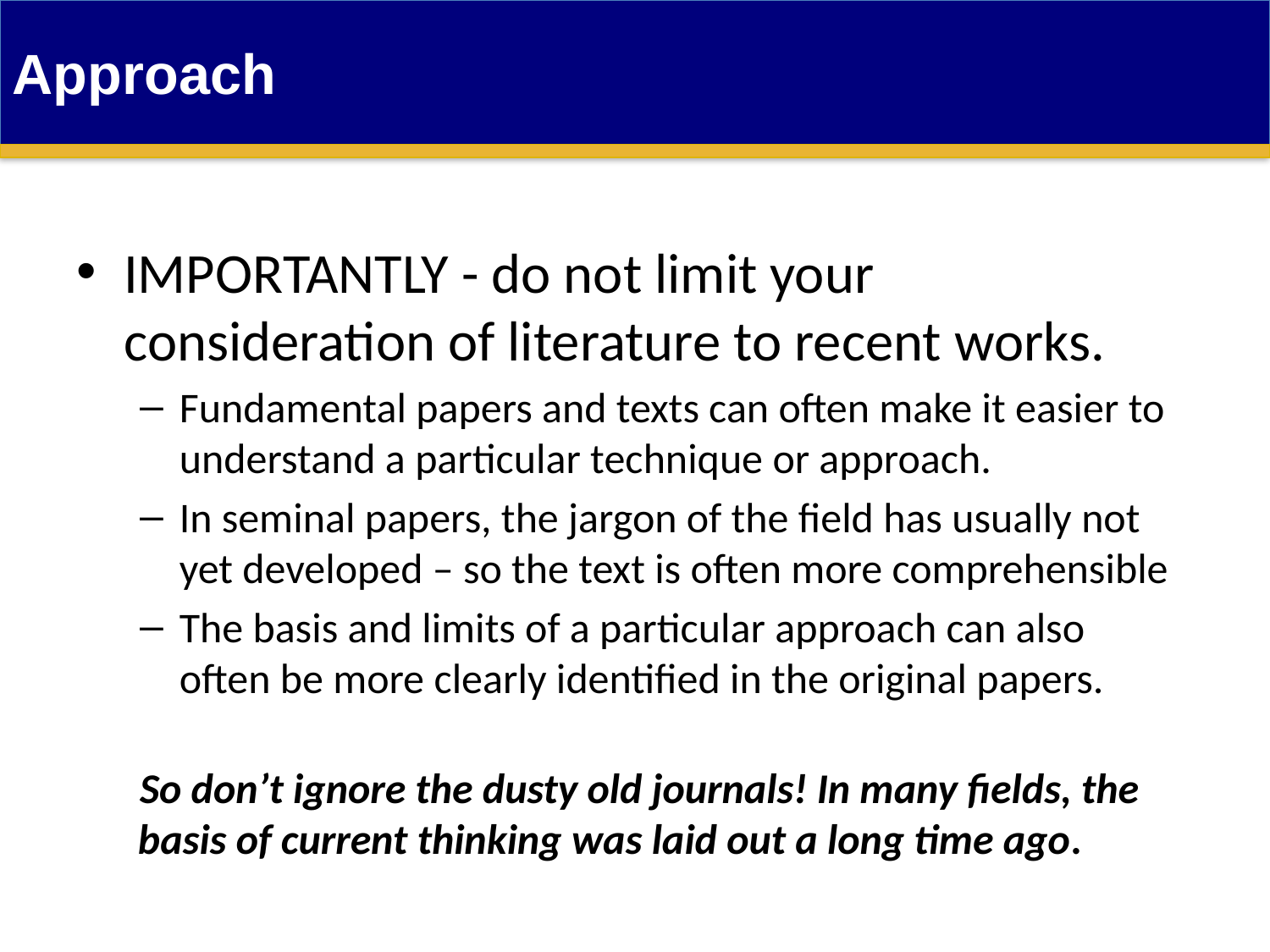

Approach

IMPORTANTLY - do not limit your consideration of literature to recent works.
Fundamental papers and texts can often make it easier to understand a particular technique or approach.
In seminal papers, the jargon of the field has usually not yet developed – so the text is often more comprehensible
The basis and limits of a particular approach can also often be more clearly identified in the original papers.

So don’t ignore the dusty old journals! In many fields, the basis of current thinking was laid out a long time ago.